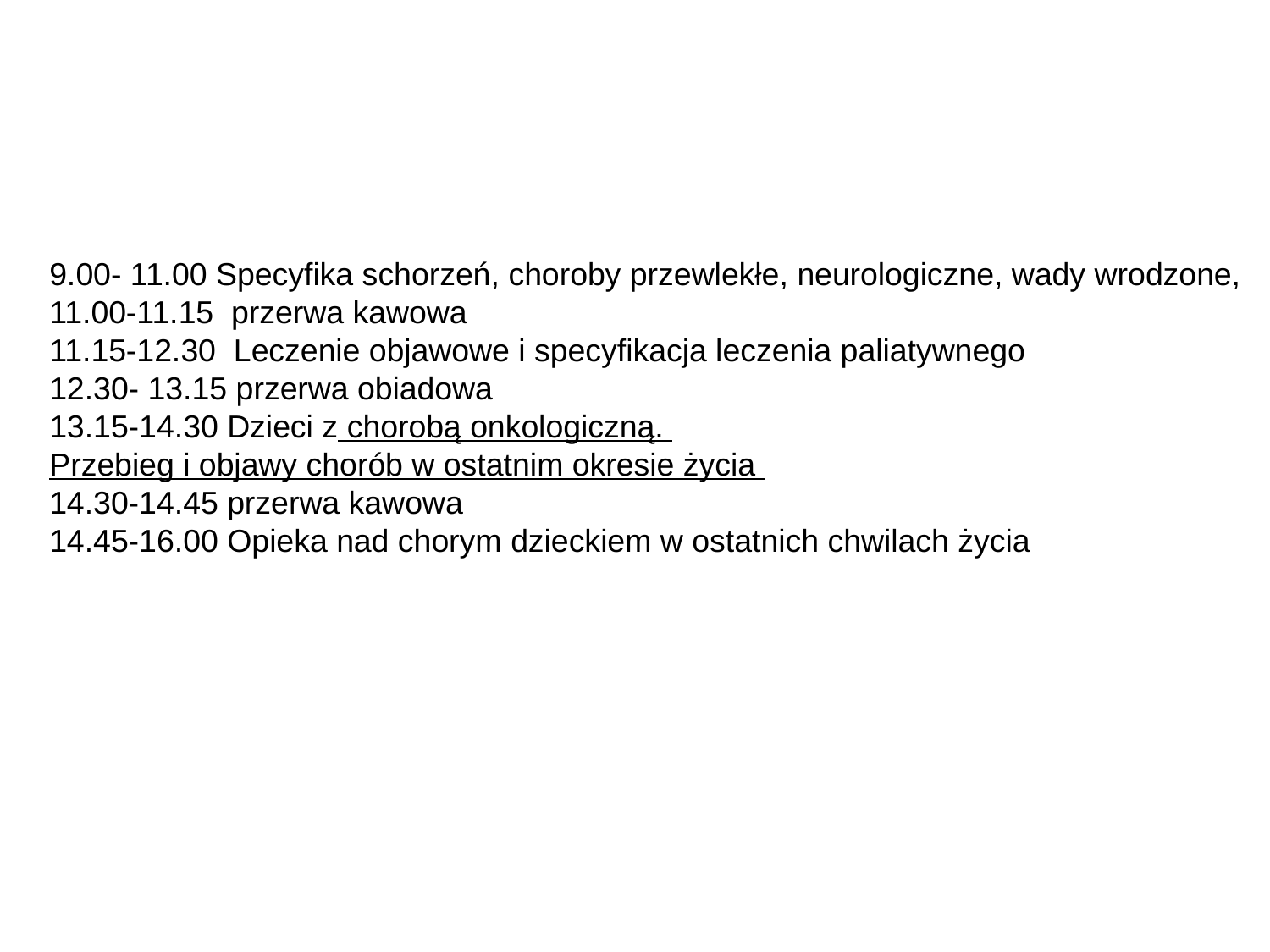

9.00- 11.00 Specyfika schorzeń, choroby przewlekłe, neurologiczne, wady wrodzone,
11.00-11.15  przerwa kawowa
11.15-12.30  Leczenie objawowe i specyfikacja leczenia paliatywnego
12.30- 13.15 przerwa obiadowa
13.15-14.30 Dzieci z chorobą onkologiczną.
Przebieg i objawy chorób w ostatnim okresie życia
14.30-14.45 przerwa kawowa
14.45-16.00 Opieka nad chorym dzieckiem w ostatnich chwilach życia